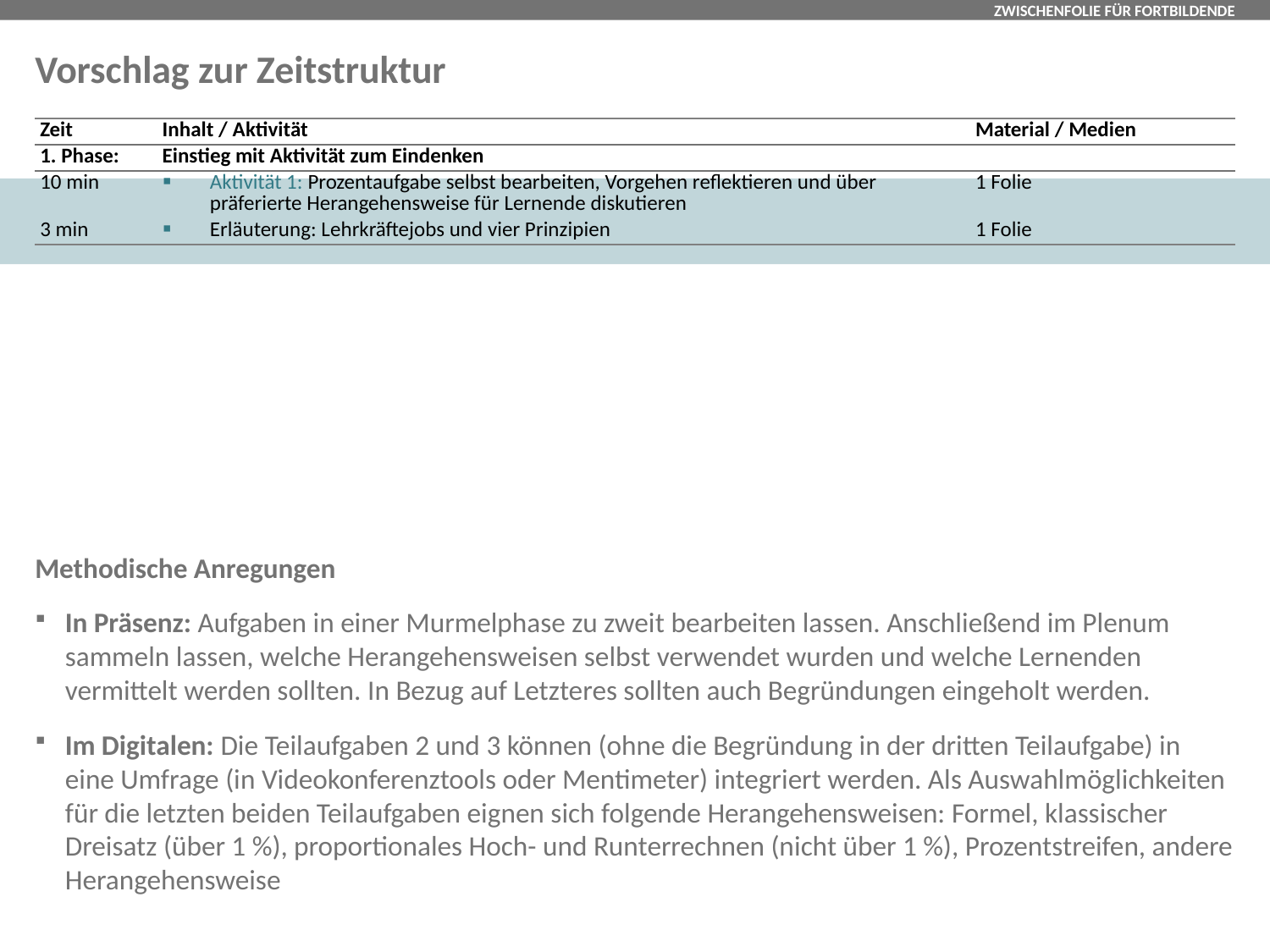

# Vorschlag zur Zeitstruktur
| Zeit | Inhalt / Aktivität | Material / Medien |
| --- | --- | --- |
| 1. Phase: | Einstieg mit Aktivität zum Eindenken |  |
| 10 min | Aktivität 1: Prozentaufgabe selbst bearbeiten, Vorgehen reflektieren und über präferierte Herangehensweise für Lernende diskutieren | 1 Folie |
| 3 min | Erläuterung: Lehrkräftejobs und vier Prinzipien | 1 Folie |

Methodische Anregungen
In Präsenz: Aufgaben in einer Murmelphase zu zweit bearbeiten lassen. Anschließend im Plenum sammeln lassen, welche Herangehensweisen selbst verwendet wurden und welche Lernenden vermittelt werden sollten. In Bezug auf Letzteres sollten auch Begründungen eingeholt werden.
Im Digitalen: Die Teilaufgaben 2 und 3 können (ohne die Begründung in der dritten Teilaufgabe) in eine Umfrage (in Videokonferenztools oder Mentimeter) integriert werden. Als Auswahlmöglichkeiten für die letzten beiden Teilaufgaben eignen sich folgende Herangehensweisen: Formel, klassischer Dreisatz (über 1 %), proportionales Hoch- und Runterrechnen (nicht über 1 %), Prozentstreifen, andere Herangehensweise